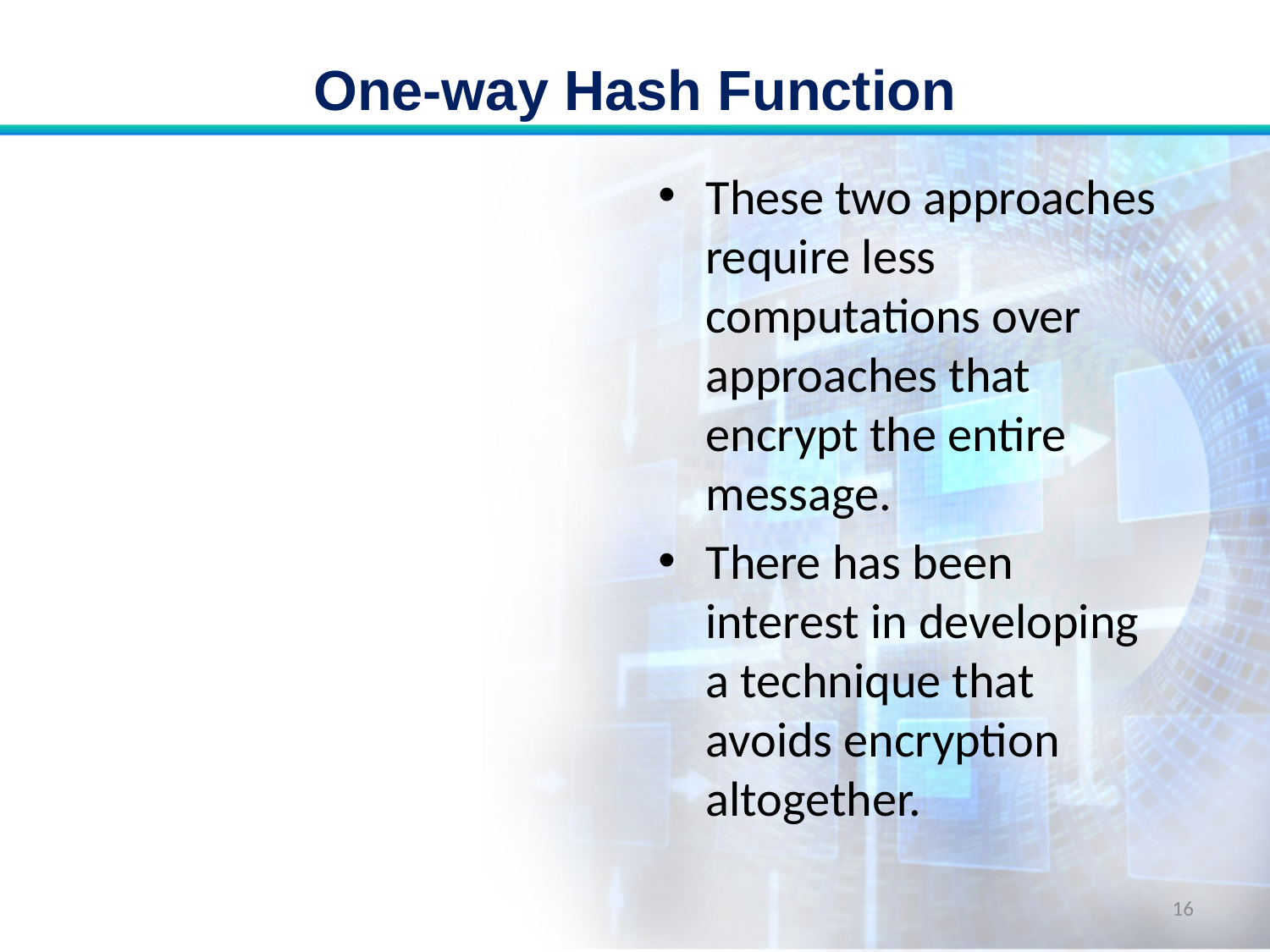

# One-way Hash Function
These two approaches require less computations over approaches that encrypt the entire message.
There has been interest in developing a technique that avoids encryption altogether.
16